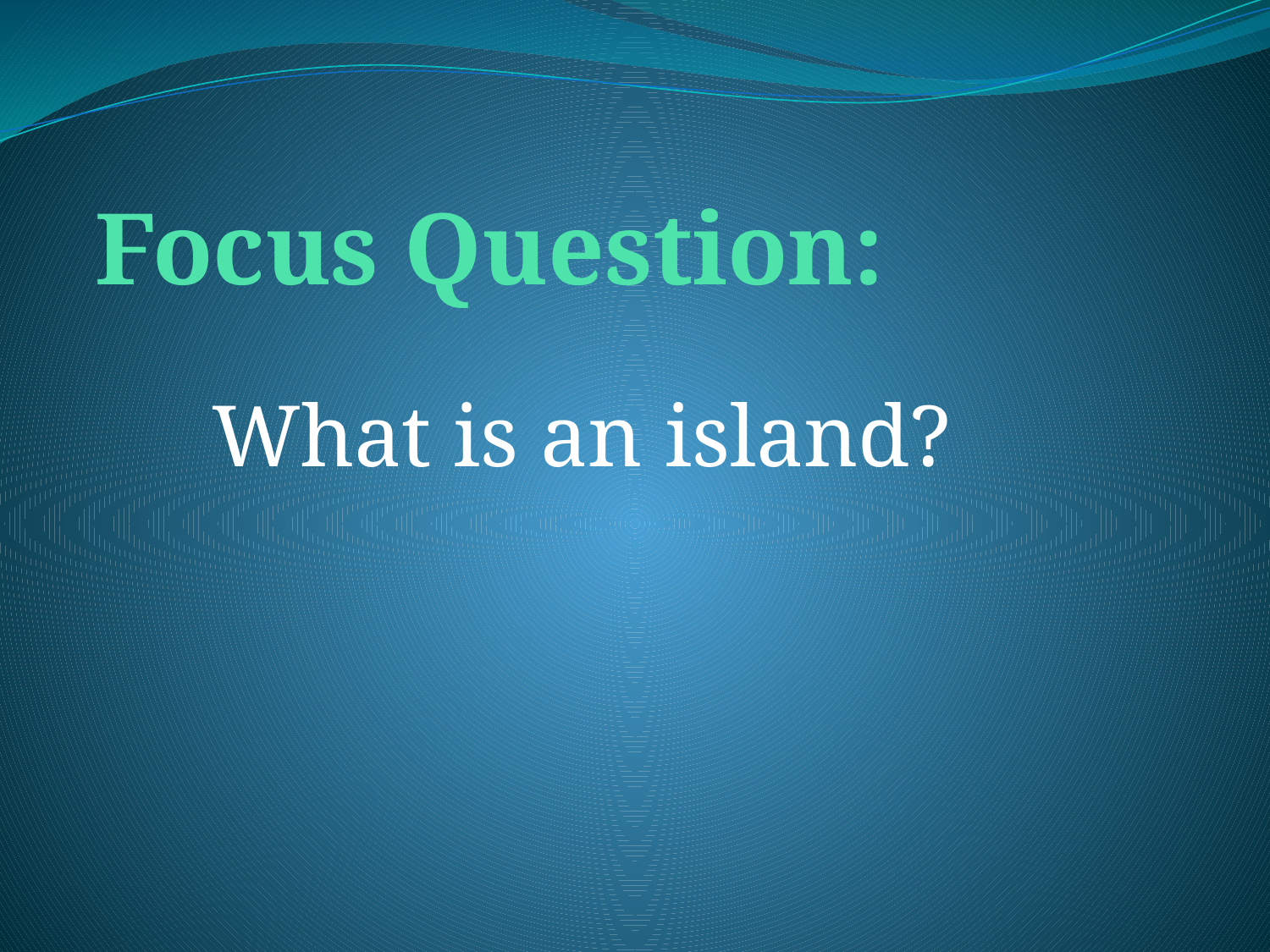

# Focus Question:
      What is an island?